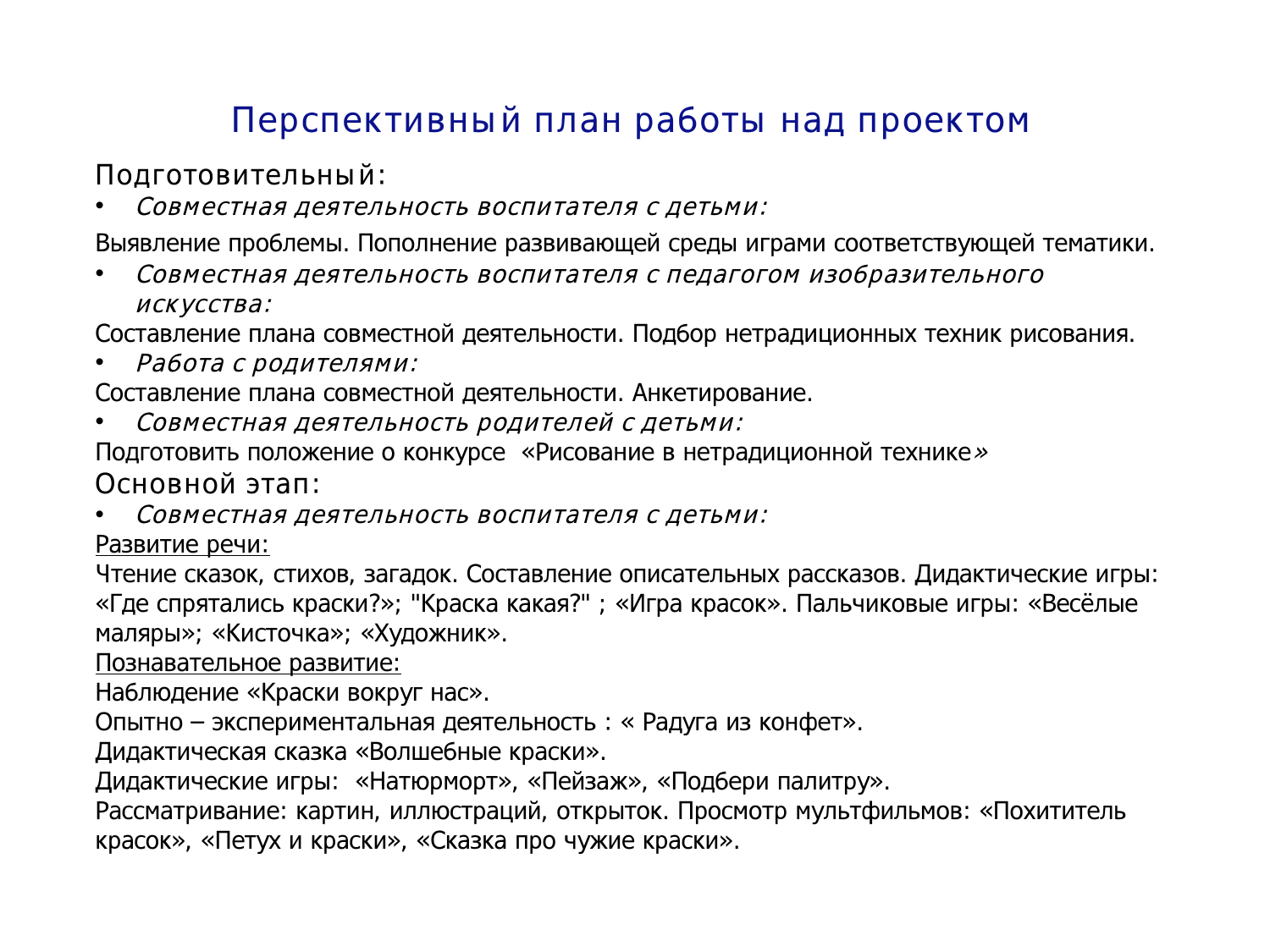

Перспективный план работы над проектом
Подготовительный:
Совместная деятельность воспитателя с детьми:
Выявление проблемы. Пополнение развивающей среды играми соответствующей тематики.
Совместная деятельность воспитателя с педагогом изобразительного искусства:
Составление плана совместной деятельности. Подбор нетрадиционных техник рисования.
Работа с родителями:
Составление плана совместной деятельности. Анкетирование.
Совместная деятельность родителей с детьми:
Подготовить положение о конкурсе  «Рисование в нетрадиционной технике»
Основной этап:
Совместная деятельность воспитателя с детьми:
Развитие речи:
Чтение сказок, стихов, загадок. Составление описательных рассказов. Дидактические игры: «Где спрятались краски?»; "Краска какая?" ; «Игра красок». Пальчиковые игры: «Весёлые маляры»; «Кисточка»; «Художник».
Познавательное развитие:
Наблюдение «Краски вокруг нас».
Опытно – экспериментальная деятельность : « Радуга из конфет».
Дидактическая сказка «Волшебные краски».
Дидактические игры:  «Натюрморт», «Пейзаж», «Подбери палитру».
Рассматривание: картин, иллюстраций, открыток. Просмотр мультфильмов: «Похититель красок», «Петух и краски», «Сказка про чужие краски».